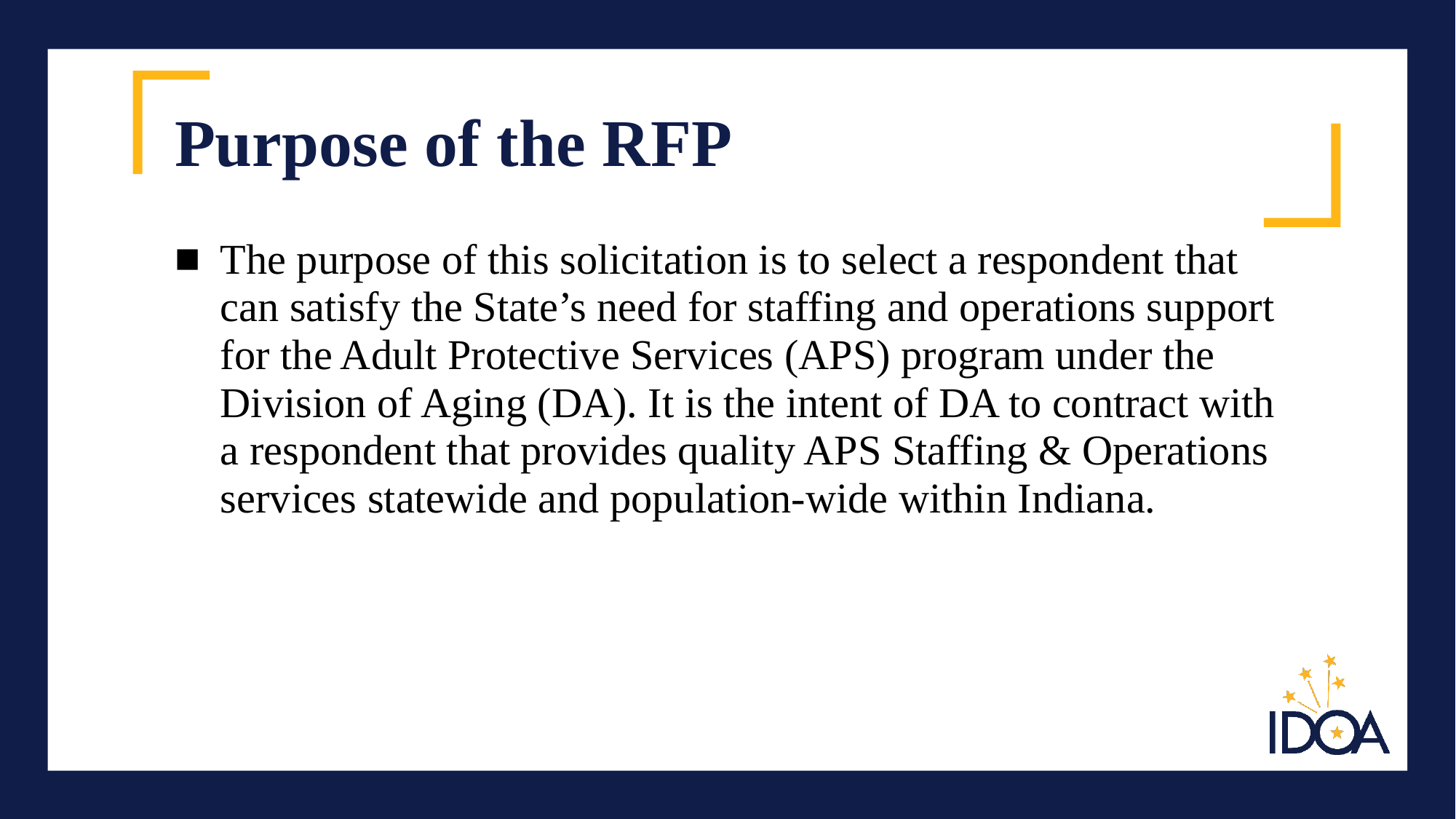

# Purpose of the RFP
The purpose of this solicitation is to select a respondent that can satisfy the State’s need for staffing and operations support for the Adult Protective Services (APS) program under the Division of Aging (DA). It is the intent of DA to contract with a respondent that provides quality APS Staffing & Operations services statewide and population-wide within Indiana.